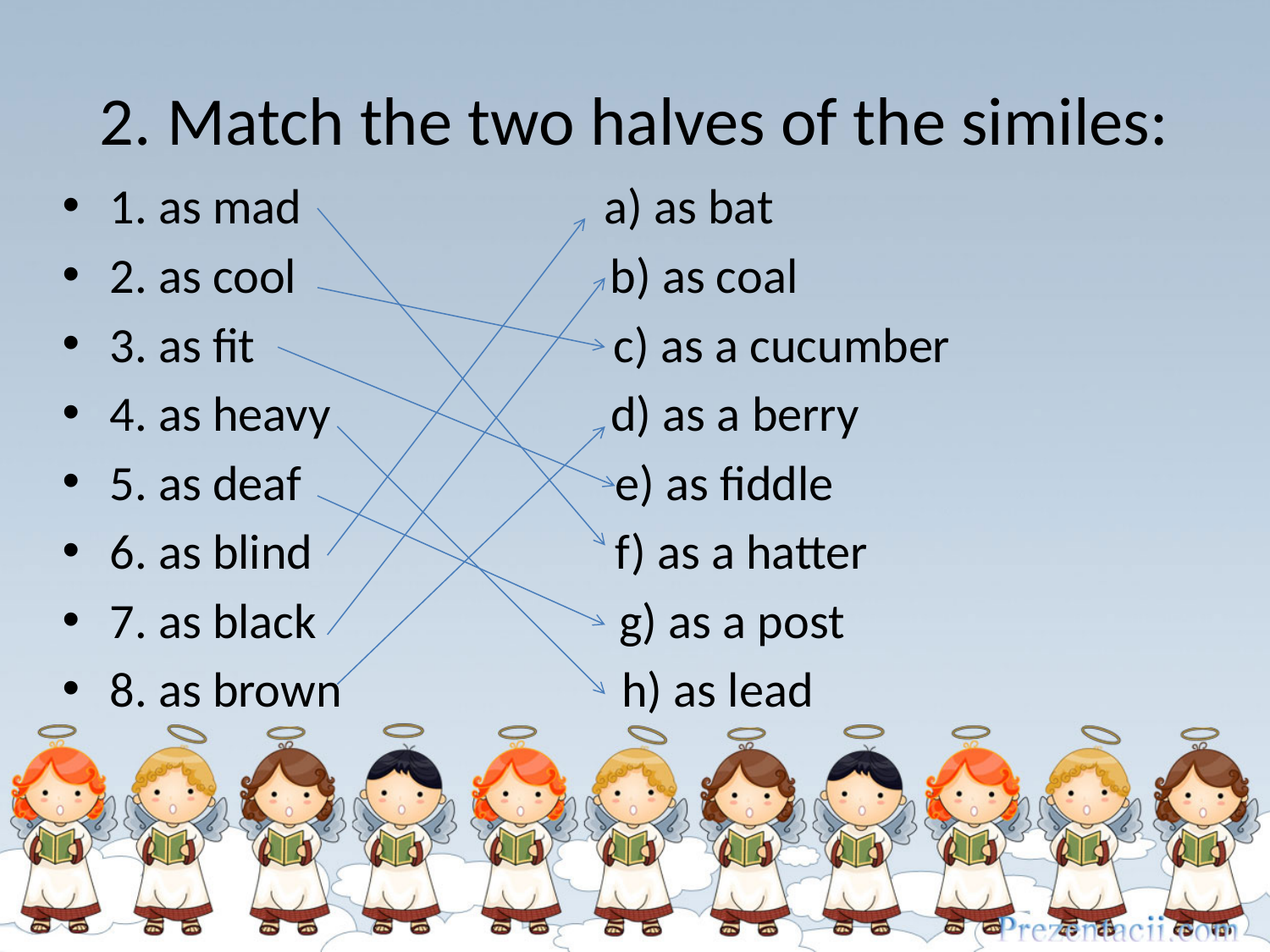

# 2. Match the two halves of the similes:
1. as mad                           a) as bat
2. as cool                            b) as coal
3. as fit                                c) as a cucumber
4. as heavy                         d) as a berry
5. as deaf                            e) as fiddle
6. as blind                           f) as a hatter
7. as black                           g) as a post
8. as brown                         h) as lead